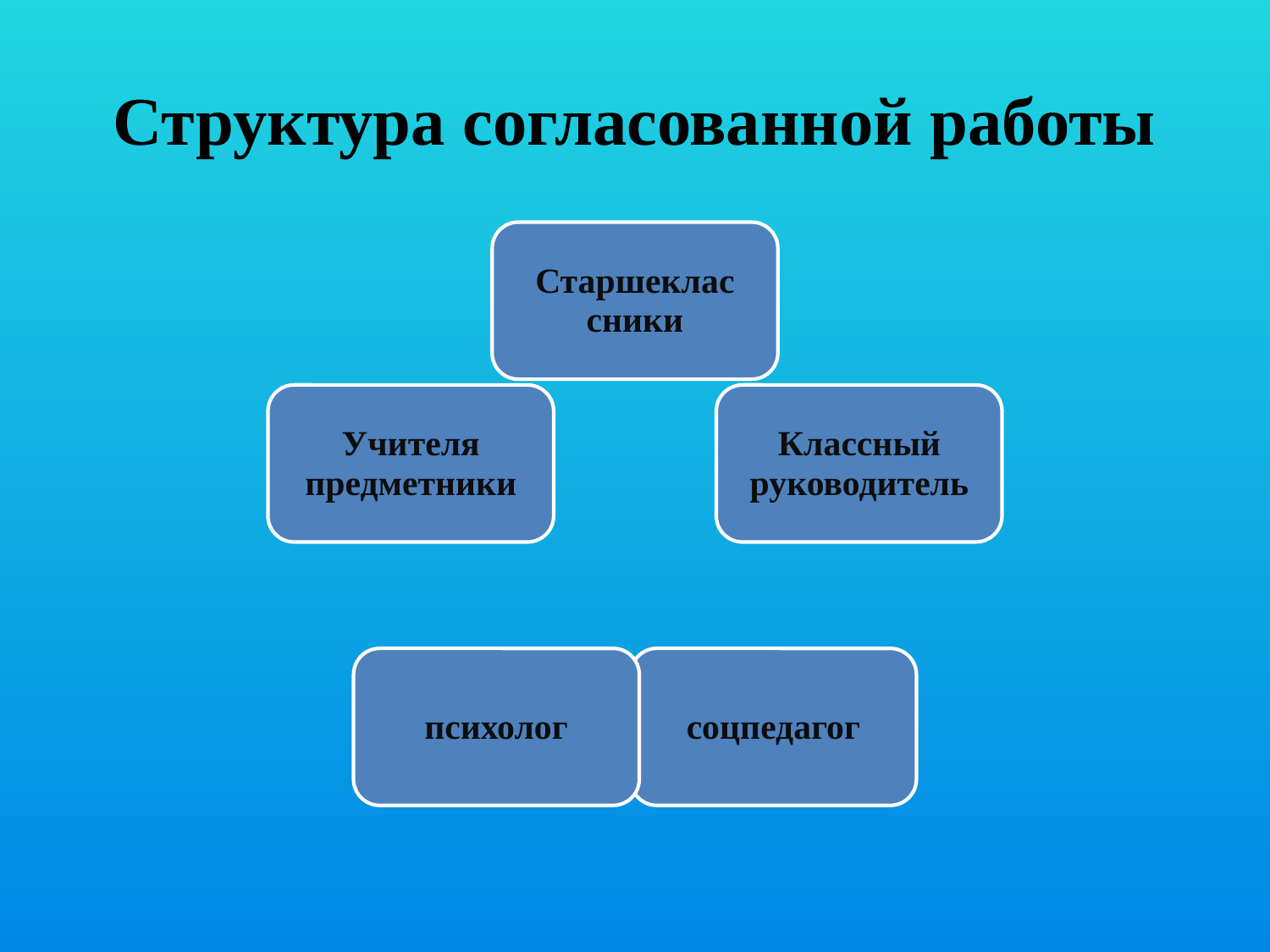

# Структура согласованной работы
Старшеклас
сники
Классный руководитель
соцпедагог
психолог
Учителя предметники